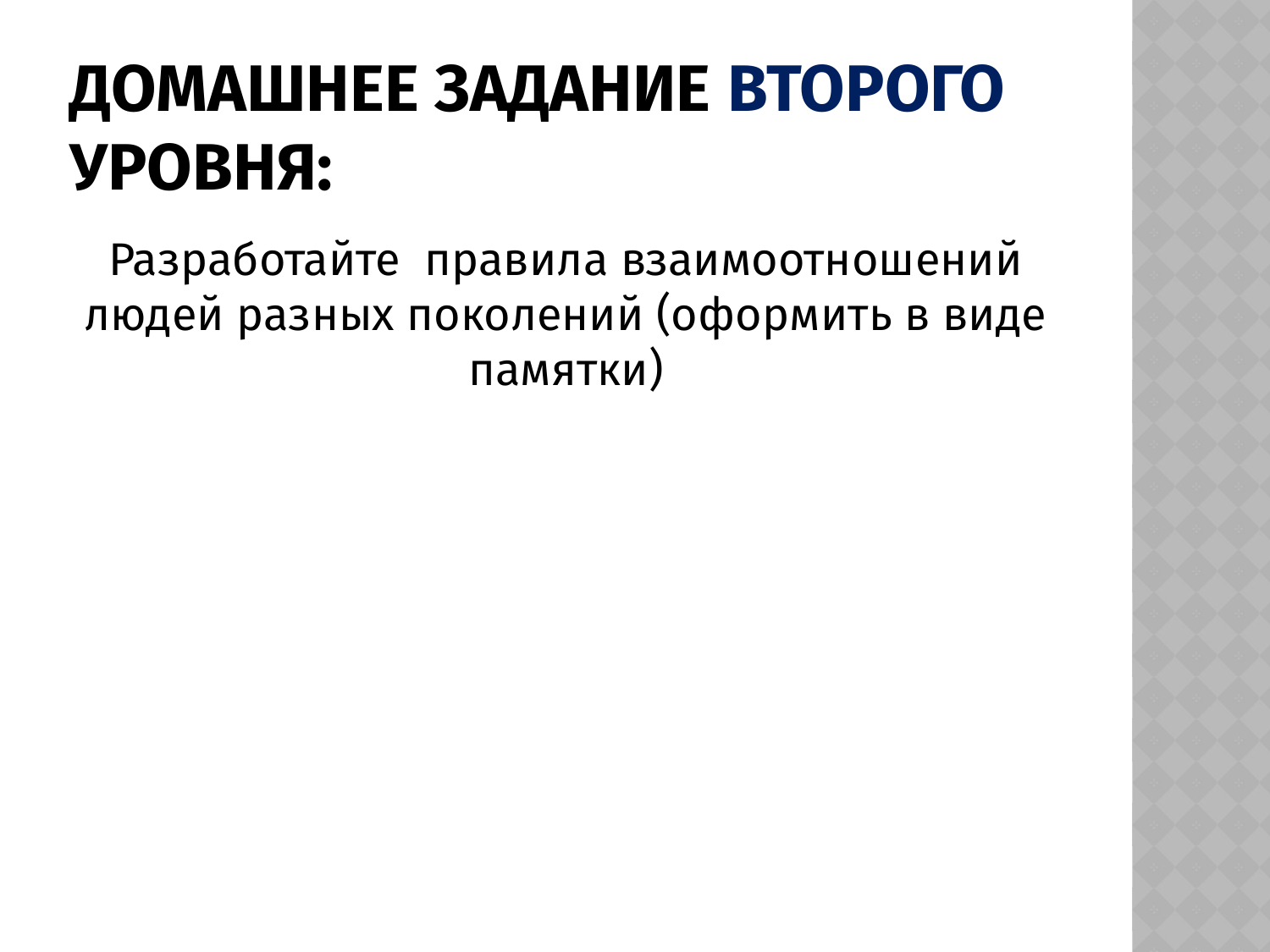

# Домашнее задание второго уровня:
Разработайте  правила взаимоотношений людей разных поколений (оформить в виде памятки)